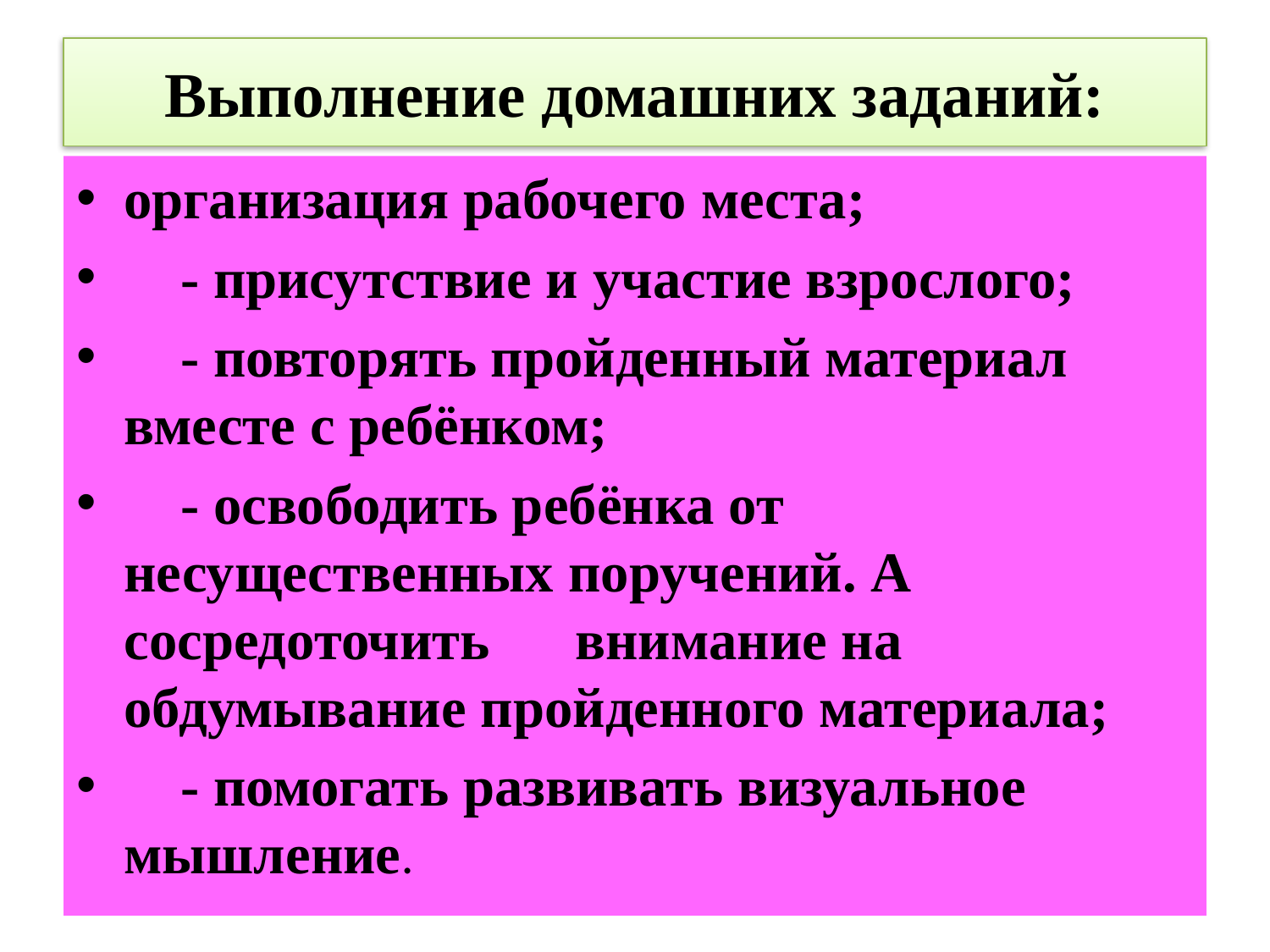

# Выполнение домашних заданий:
организация рабочего места;
    - присутствие и участие взрослого;
    - повторять пройденный материал вместе с ребёнком;
    - освободить ребёнка от несущественных поручений. А сосредоточить      внимание на обдумывание пройденного материала;
    - помогать развивать визуальное мышление.